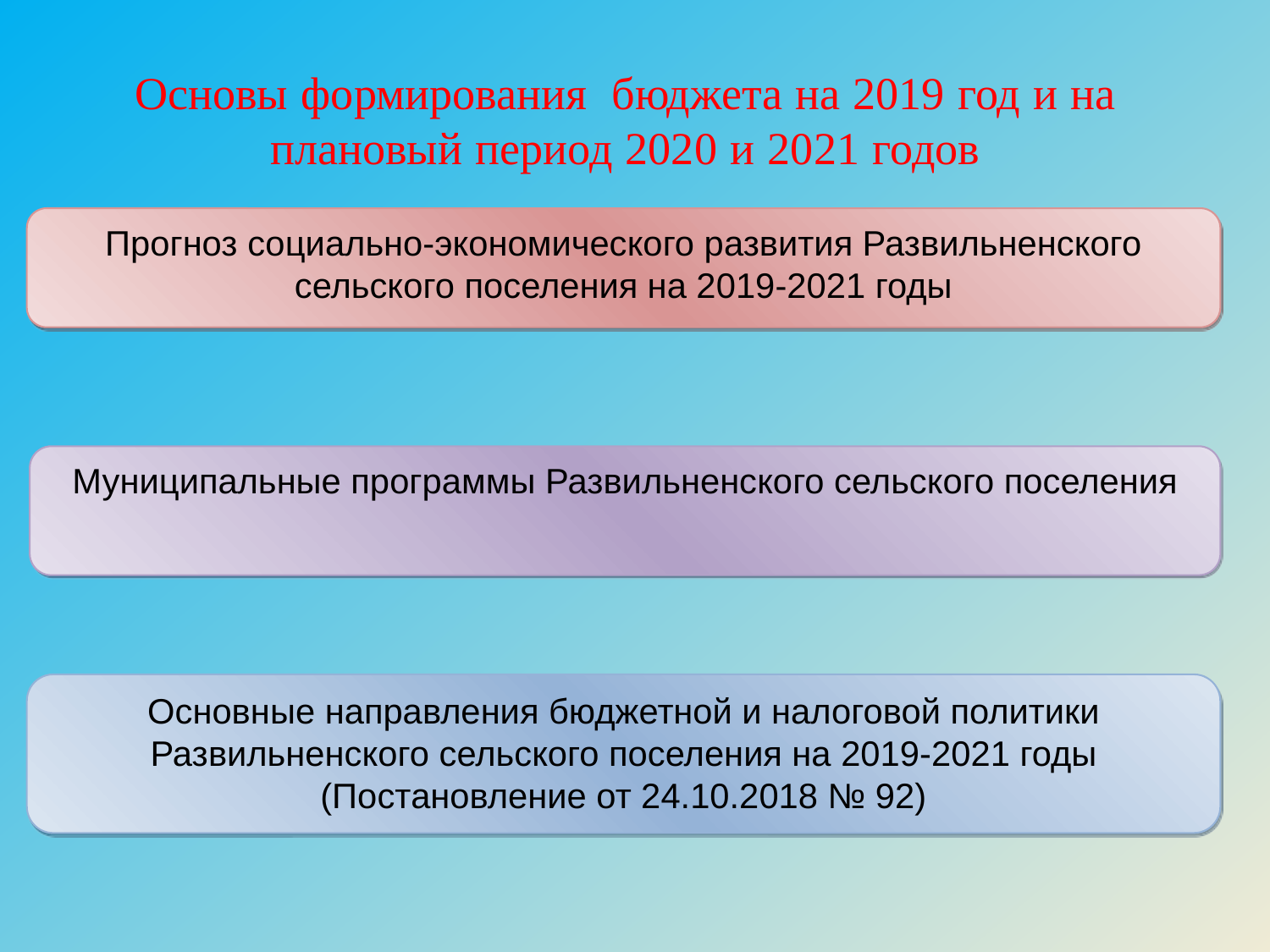

Основы формирования  бюджета на 2019 год и на плановый период 2020 и 2021 годов

Прогноз социально-экономического развития Развильненского сельского поселения на 2019-2021 годы

Муниципальные программы Развильненского сельского поселения

Основные направления бюджетной и налоговой политики Развильненского сельского поселения на 2019-2021 годы (Постановление от 24.10.2018 № 92)